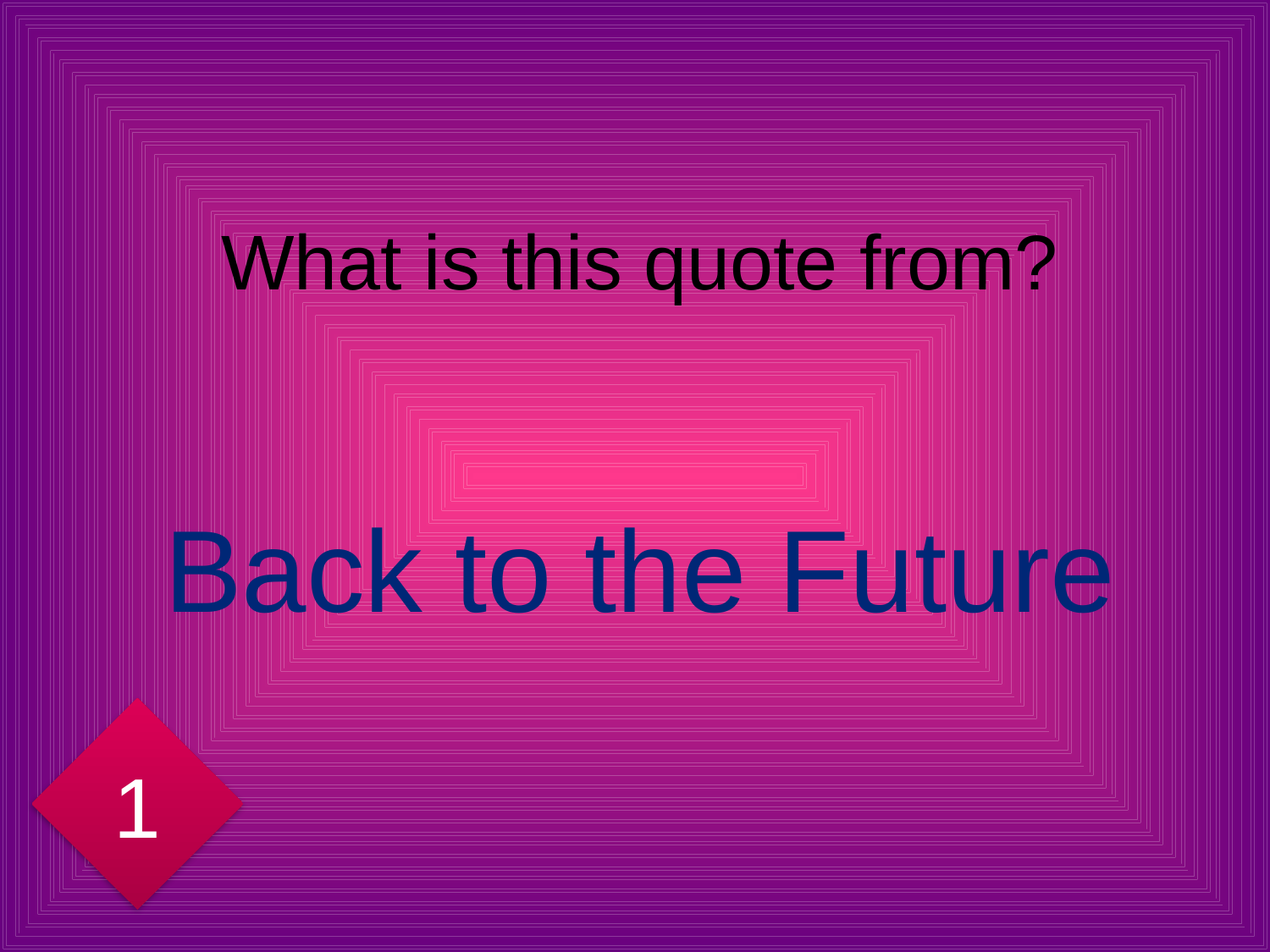

# What is this quote from?
Back to the Future
1